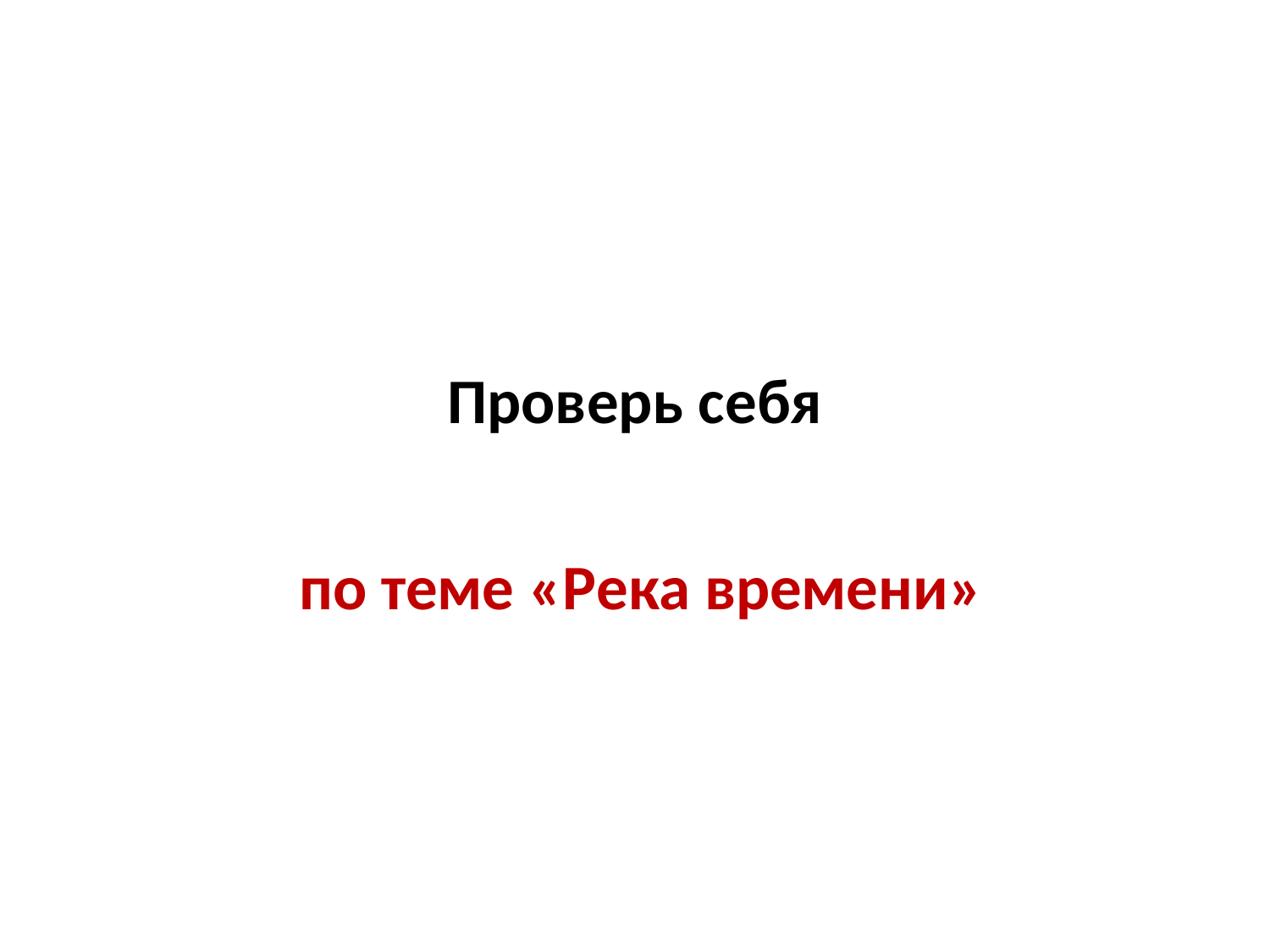

# Проверь себя
 по теме «Река времени»